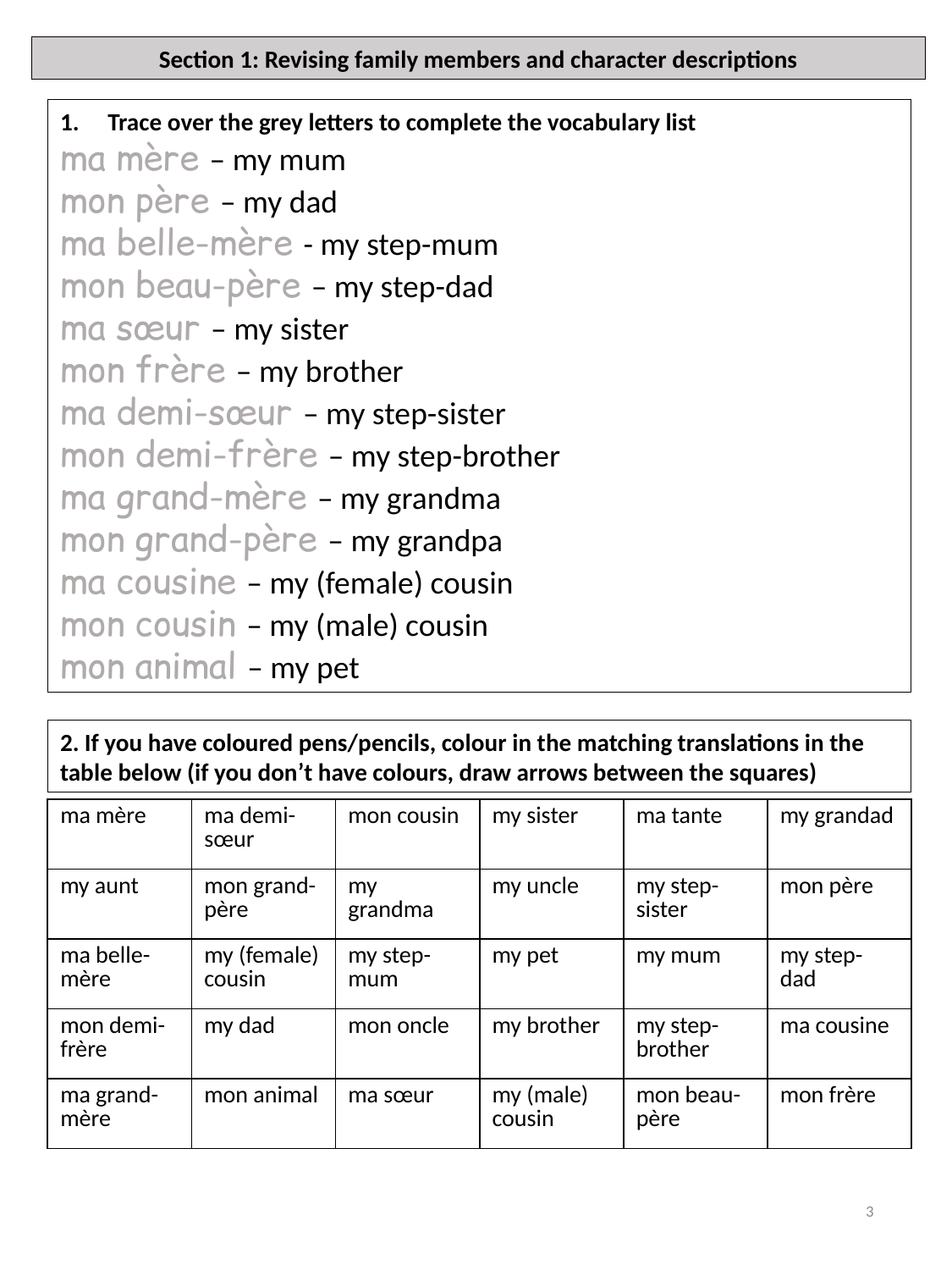

Section 1: Revising family members and character descriptions
Trace over the grey letters to complete the vocabulary list
ma mère – my mum
mon père – my dad
ma belle-mère - my step-mum
mon beau-père – my step-dad
ma sœur – my sister
mon frère – my brother
ma demi-sœur – my step-sister
mon demi-frère – my step-brother
ma grand-mère – my grandma
mon grand-père – my grandpa
ma cousine – my (female) cousin
mon cousin – my (male) cousin
mon animal – my pet
2. If you have coloured pens/pencils, colour in the matching translations in the table below (if you don’t have colours, draw arrows between the squares)
| ma mère | ma demi-sœur | mon cousin | my sister | ma tante | my grandad |
| --- | --- | --- | --- | --- | --- |
| my aunt | mon grand-père | my grandma | my uncle | my step-sister | mon père |
| ma belle-mère | my (female) cousin | my step-mum | my pet | my mum | my step-dad |
| mon demi-frère | my dad | mon oncle | my brother | my step-brother | ma cousine |
| ma grand-mère | mon animal | ma sœur | my (male) cousin | mon beau-père | mon frère |
3